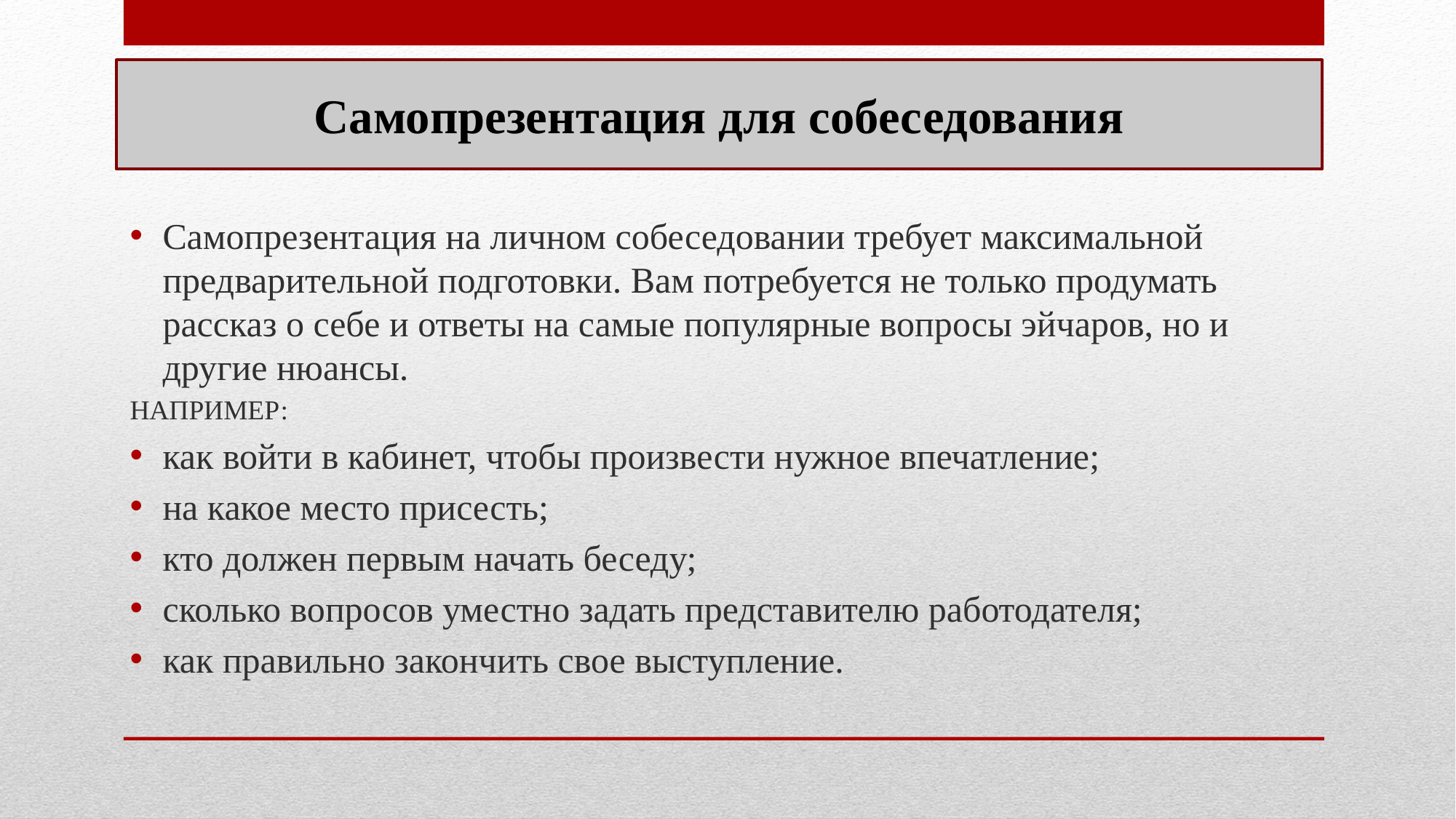

Самопрезентация для собеседования
Самопрезентация на личном собеседовании требует максимальной предварительной подготовки. Вам потребуется не только продумать рассказ о себе и ответы на самые популярные вопросы эйчаров, но и другие нюансы.
НАПРИМЕР:
как войти в кабинет, чтобы произвести нужное впечатление;
на какое место присесть;
кто должен первым начать беседу;
сколько вопросов уместно задать представителю работодателя;
как правильно закончить свое выступление.